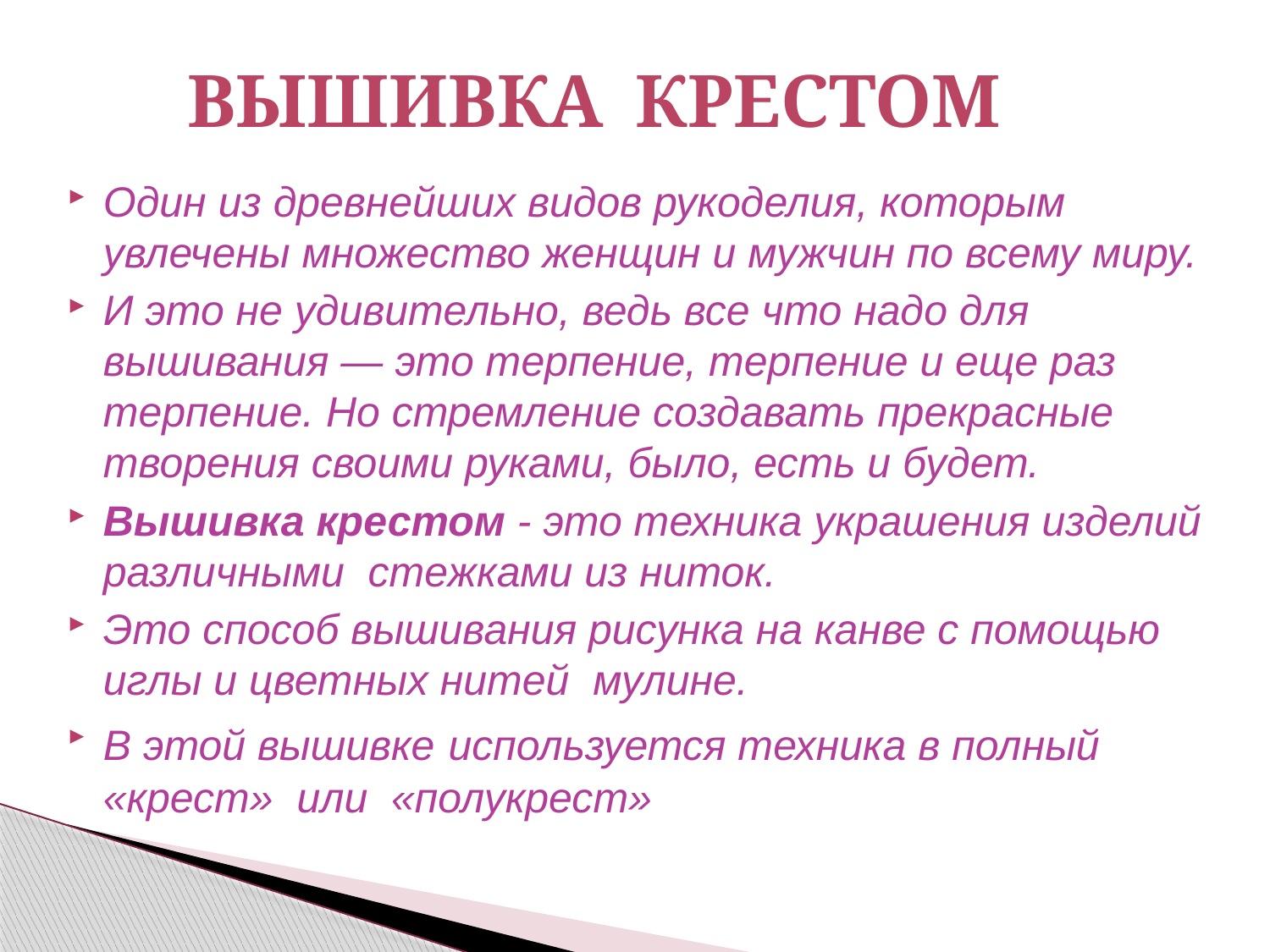

# Вышивка  крестом
Один из древнейших видов рукоделия, которым увлечены множество женщин и мужчин по всему миру.
И это не удивительно, ведь все что надо для вышивания — это терпение, терпение и еще раз терпение. Но стремление создавать прекрасные творения своими руками, было, есть и будет.
Вышивка крестом - это техника украшения изделий различными  стежками из ниток.
Это способ вышивания рисунка на канве с помощью иглы и цветных нитей  мулине.
В этой вышивке используется техника в полный    «крест»  или  «полукрест»